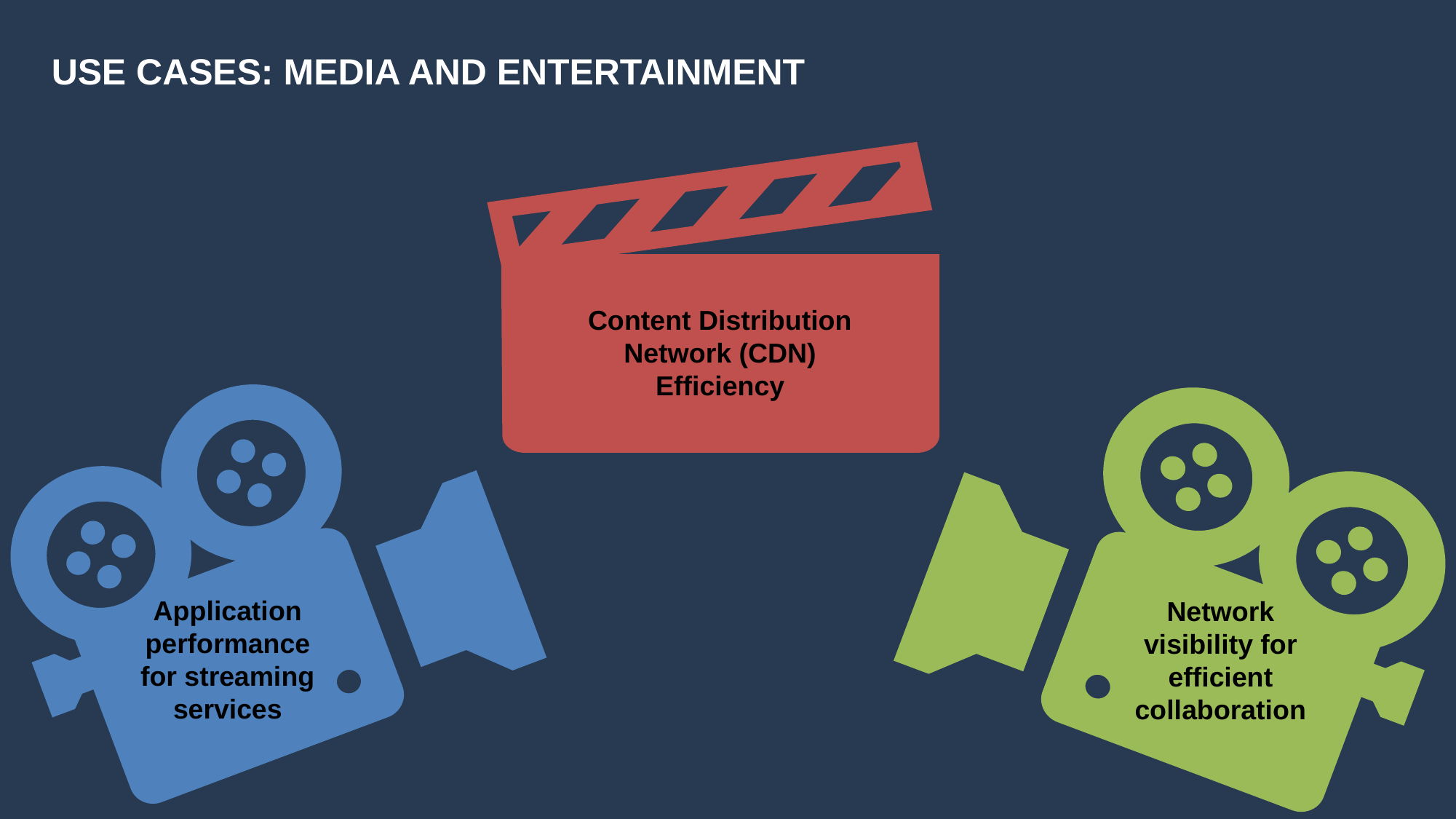

# Use Cases: Media and Entertainment

Content Distribution Network (CDN) Efficiency

Application performance for streaming services

Network visibility for efficient collaboration